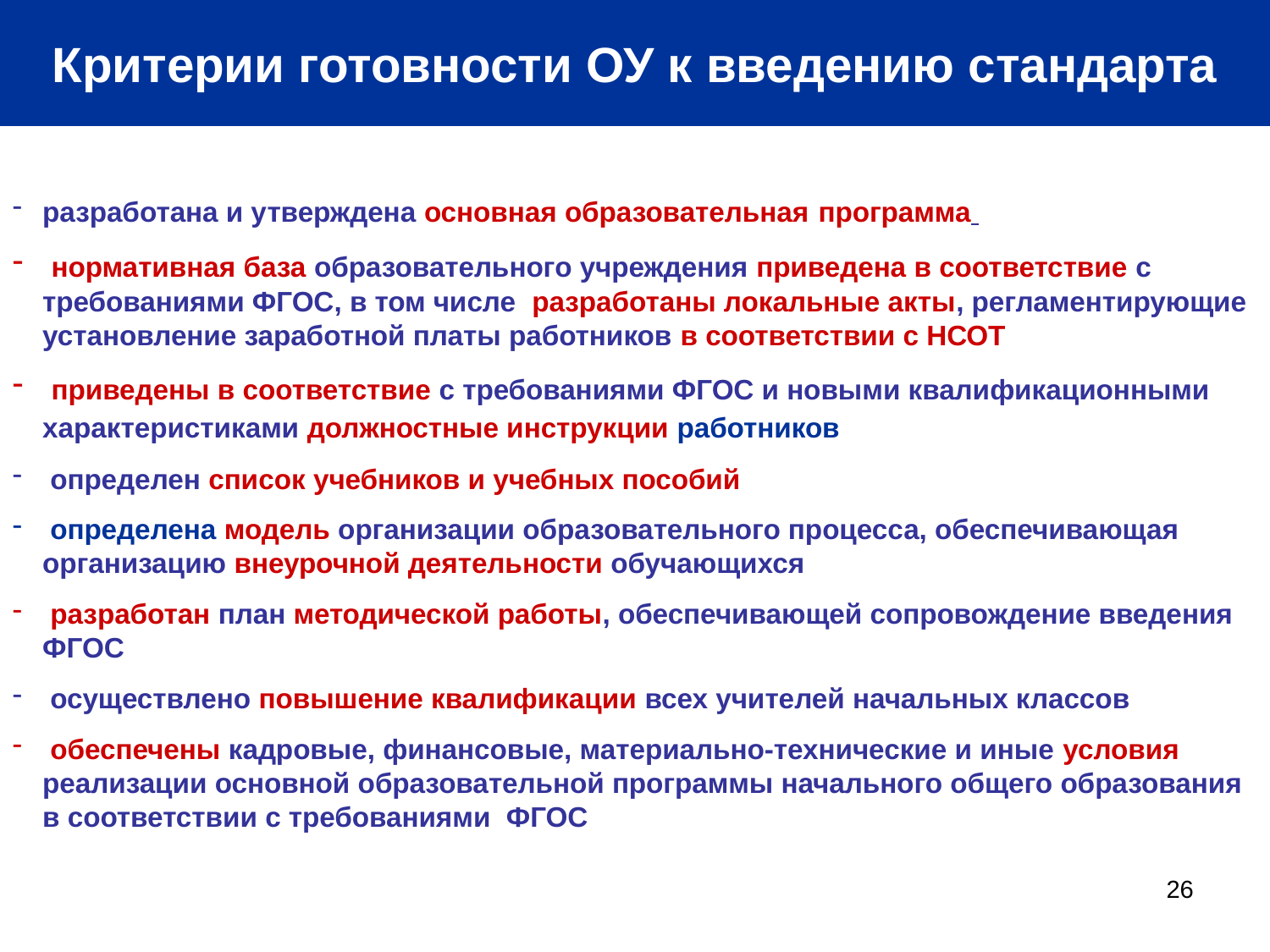

Критерии готовности ОУ к введению стандарта

разработана и утверждена основная образовательная программа

 нормативная база образовательного учреждения приведена в соответствие с требованиями ФГОС, в том числе  разработаны локальные акты, регламентирующие установление заработной платы работников в соответствии с НСОТ

 приведены в соответствие с требованиями ФГОС и новыми квалификационными характеристиками должностные инструкции работников

 определен список учебников и учебных пособий

 определена модель организации образовательного процесса, обеспечивающая организацию внеурочной деятельности обучающихся

 разработан план методической работы, обеспечивающей сопровождение введения ФГОС

 осуществлено повышение квалификации всех учителей начальных классов

 обеспечены кадровые, финансовые, материально-технические и иные условия реализации основной образовательной программы начального общего образования в соответствии с требованиями  ФГОС

26